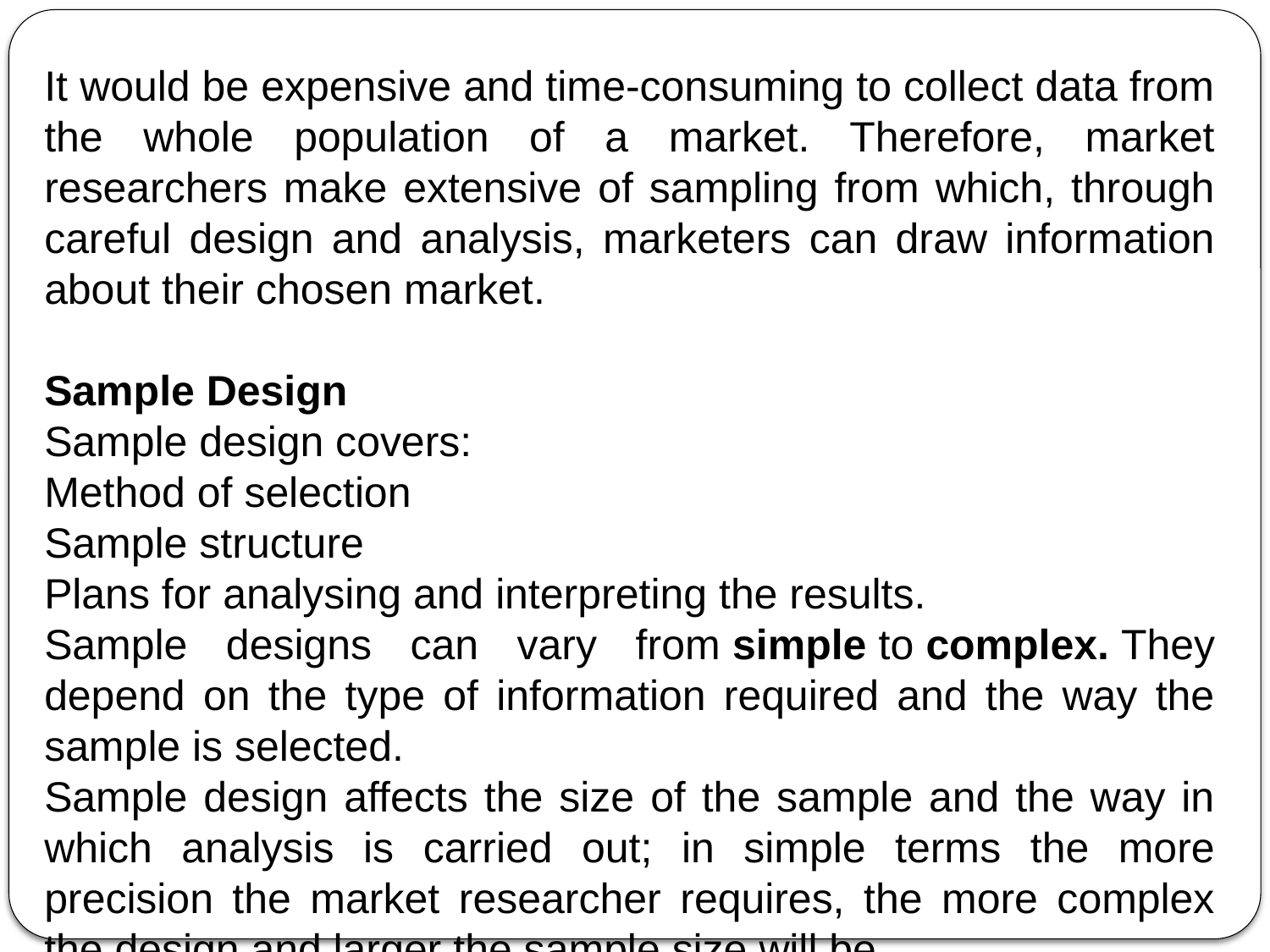

It would be expensive and time-consuming to collect data from the whole population of a market. Therefore, market researchers make extensive of sampling from which, through careful design and analysis, marketers can draw information about their chosen market.

Sample Design
Sample design covers:
Method of selection
Sample structure
Plans for analysing and interpreting the results.
Sample designs can vary from simple to complex. They depend on the type of information required and the way the sample is selected.
Sample design affects the size of the sample and the way in which analysis is carried out; in simple terms the more precision the market researcher requires, the more complex the design and larger the sample size will be.